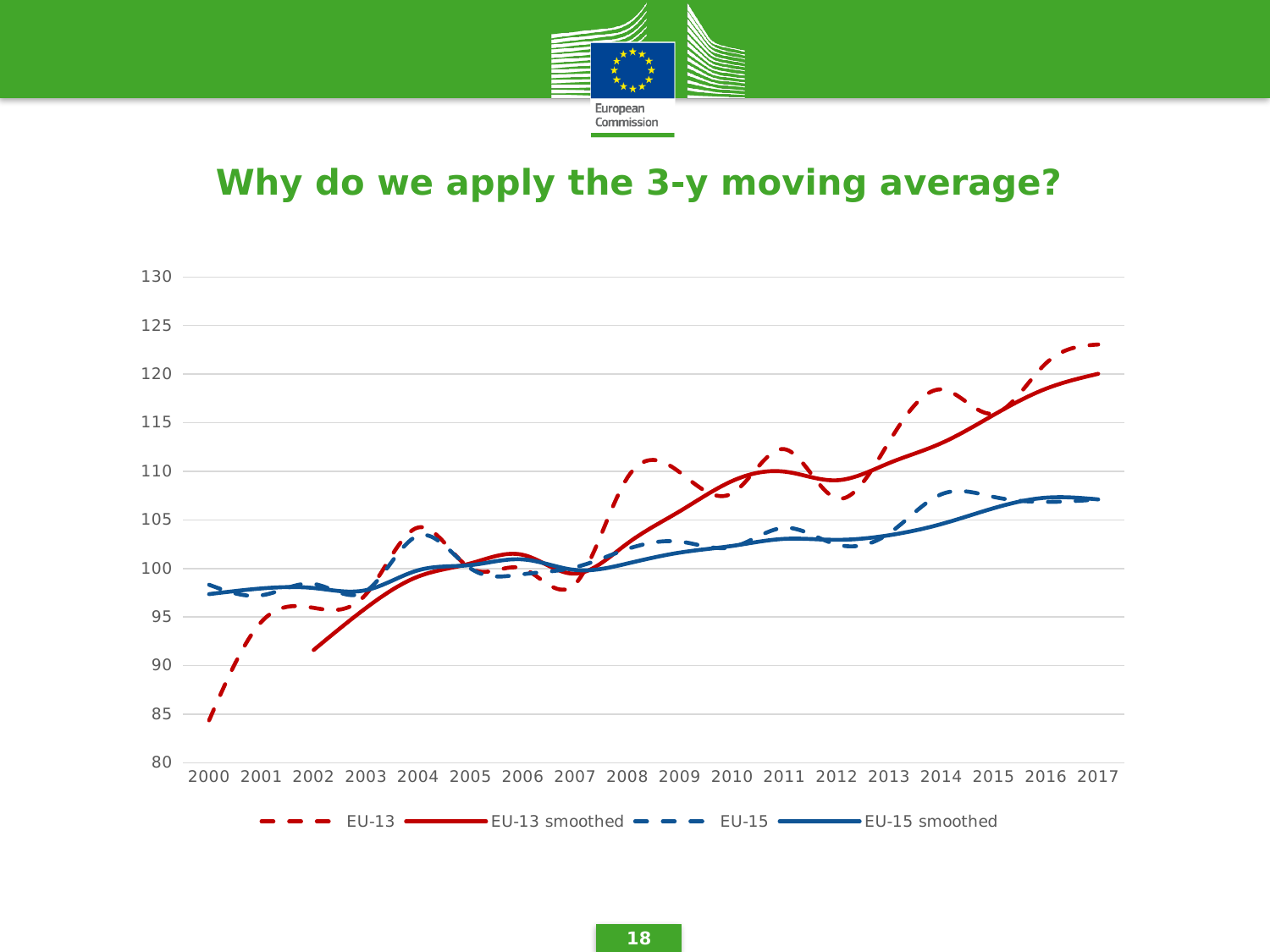

# Why do we apply the 3-y moving average?

### Chart

| Category | EU-13 | EU-13 smoothed | EU-15 | EU-15 smoothed |
|---|---|---|---|---|
| 2000 | 84.38020157414493 | None | 98.32544610033057 | 97.36082418002455 |
| 2001 | 94.5092112140497 | None | 97.23632842848606 | 97.94355086841223 |
| 2002 | 95.94865209221354 | 91.61268829346939 | 98.40691636640112 | 97.98956363173924 |
| 2003 | 97.34738698292601 | 95.93508342972974 | 97.66280413624165 | 97.76868297704294 |
| 2004 | 104.22617592513782 | 99.17407166675912 | 103.38626862050135 | 99.81866304104805 |
| 2005 | 100.0 | 100.52452096935461 | 100.0 | 100.34969091891433 |
| 2006 | 99.9840767499075 | 101.40341755834845 | 99.41137915868728 | 100.93254925972956 |
| 2007 | 98.41573386874852 | 99.46660353955201 | 100.12663390269039 | 99.84600435379257 |
| 2008 | 109.36461099293459 | 102.58814053719686 | 102.00464626065504 | 100.5142197740109 |
| 2009 | 109.89822826964955 | 105.89285771044422 | 102.76848555865605 | 101.63325524066715 |
| 2010 | 107.73412006815718 | 108.99898644358045 | 102.19806046414958 | 102.32373076115356 |
| 2011 | 112.28002352865727 | 109.97079062215467 | 104.18685425463386 | 103.05113342581315 |
| 2012 | 107.22260497190463 | 109.07891618957302 | 102.46964855973037 | 102.95152109283794 |
| 2013 | 113.03329190683493 | 110.8453068024656 | 103.61275757876852 | 103.42308679771092 |
| 2014 | 118.43198274281467 | 112.89595987385142 | 107.63697090581574 | 104.57312568143821 |
| 2015 | 115.94008760083524 | 115.80178741682828 | 107.3691768124639 | 106.20630176568272 |
| 2016 | 121.11398466889531 | 118.4953516708484 | 106.85572418184624 | 107.28729063337529 |
| 2017 | 123.04816108731495 | 120.03407778568184 | 107.10620854696337 | 107.11036984709118 |
18